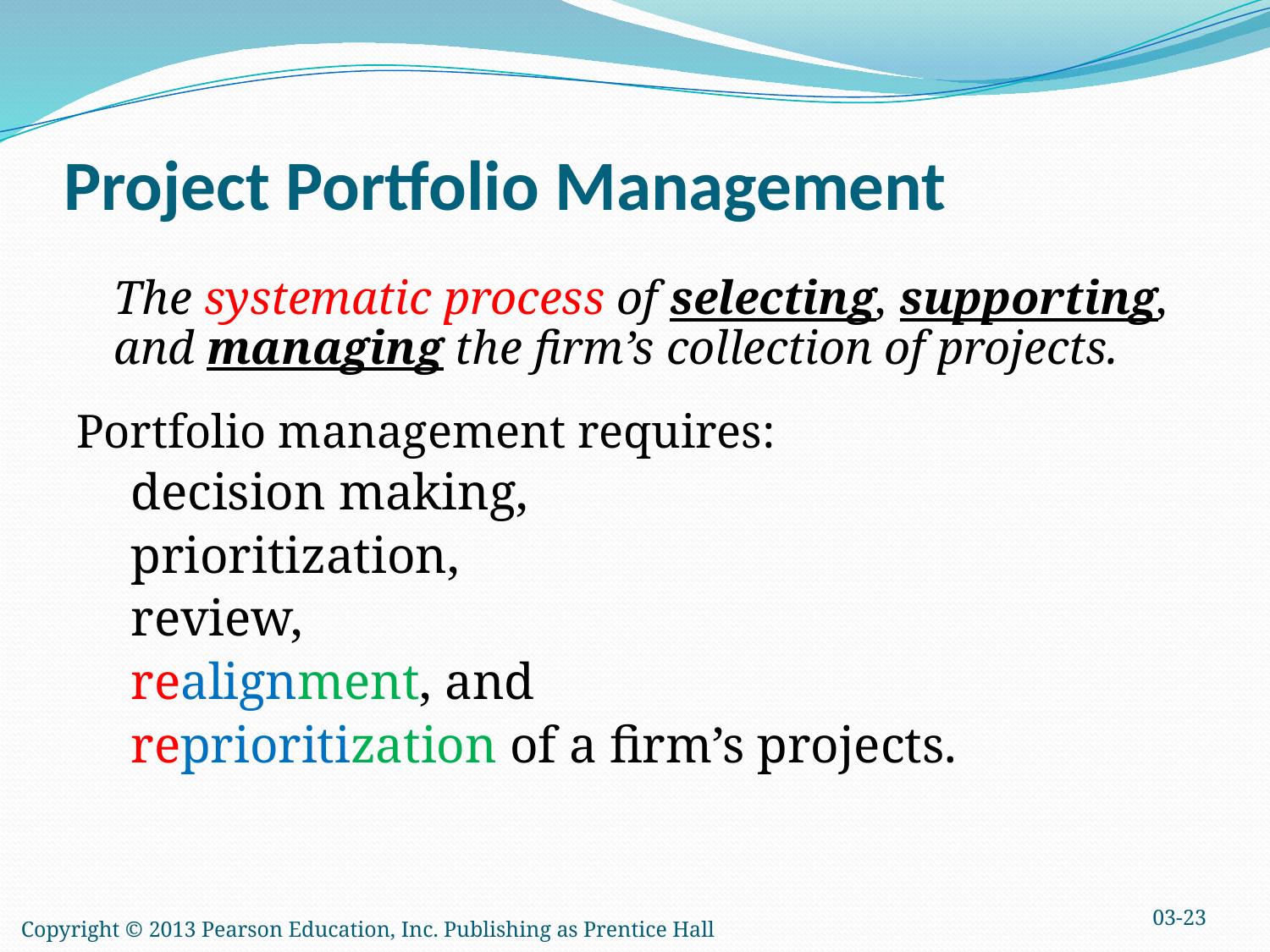

# Project Portfolio Management
	The systematic process of selecting, supporting, and managing the firm’s collection of projects.
Portfolio management requires:
decision making,
prioritization,
review,
realignment, and
reprioritization of a firm’s projects.
03-23